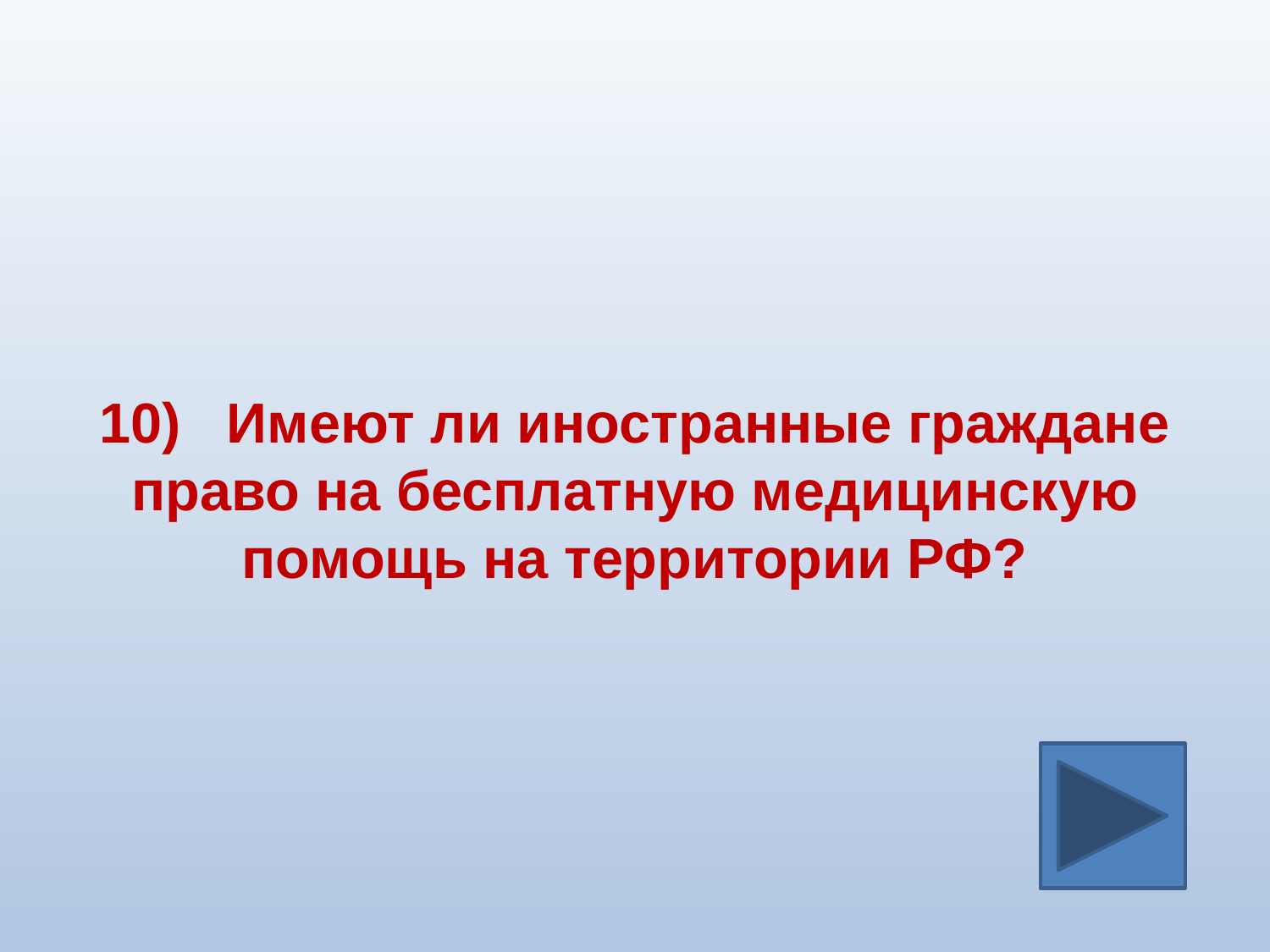

#

10)	Имеют ли иностранные граждане право на бесплатную медицинскую помощь на территории РФ?